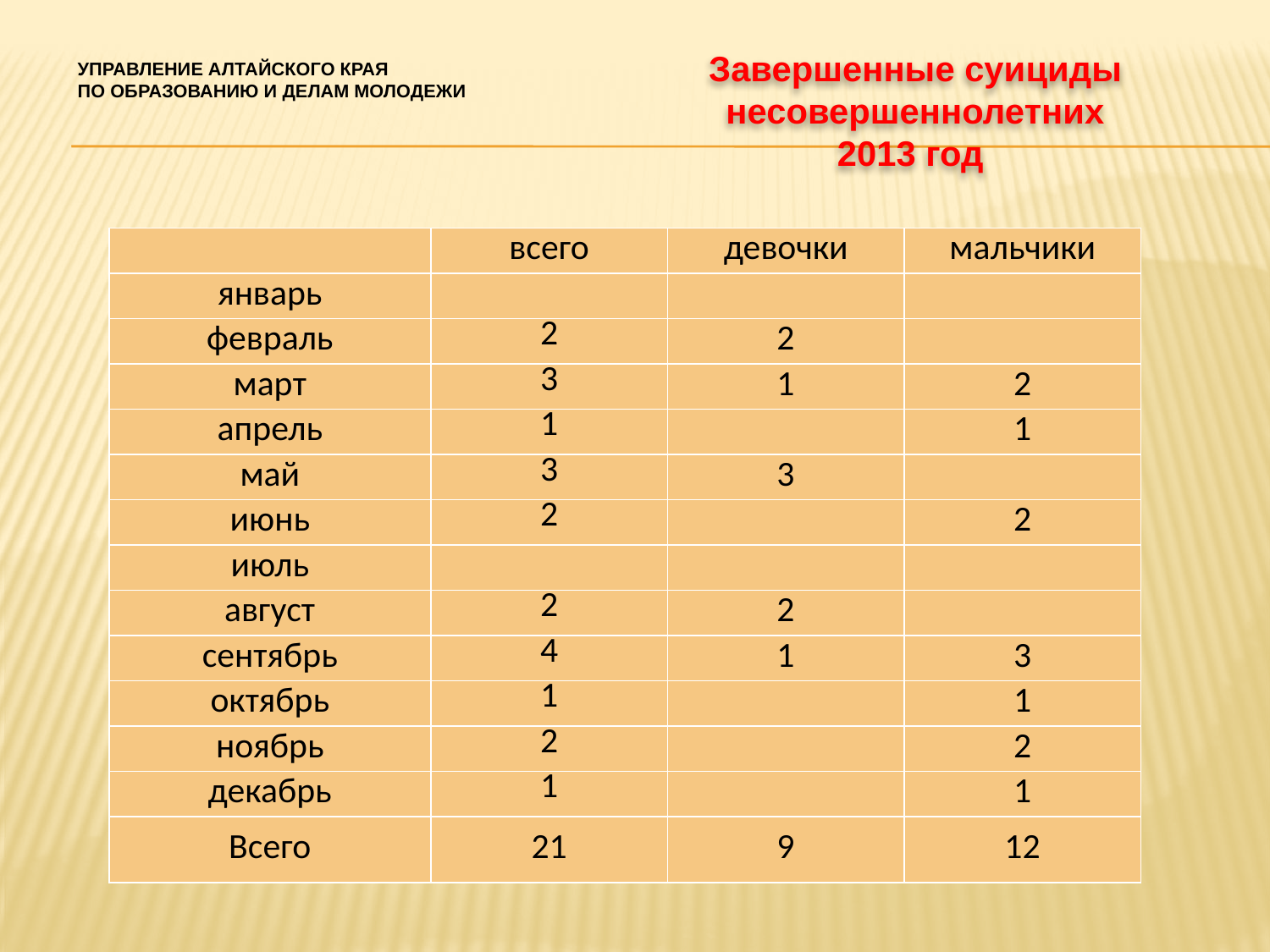

# Управление Алтайского края по образованию и делам молодежи
Завершенные суициды несовершеннолетних
2013 год
|  | всего | девочки | мальчики |
| --- | --- | --- | --- |
| январь |  |  |  |
| февраль | 2 | 2 |  |
| март | 3 | 1 | 2 |
| апрель | 1 |  | 1 |
| май | 3 | 3 |  |
| июнь | 2 |  | 2 |
| июль |  |  |  |
| август | 2 | 2 |  |
| сентябрь | 4 | 1 | 3 |
| октябрь | 1 |  | 1 |
| ноябрь | 2 |  | 2 |
| декабрь | 1 |  | 1 |
| Всего | 21 | 9 | 12 |